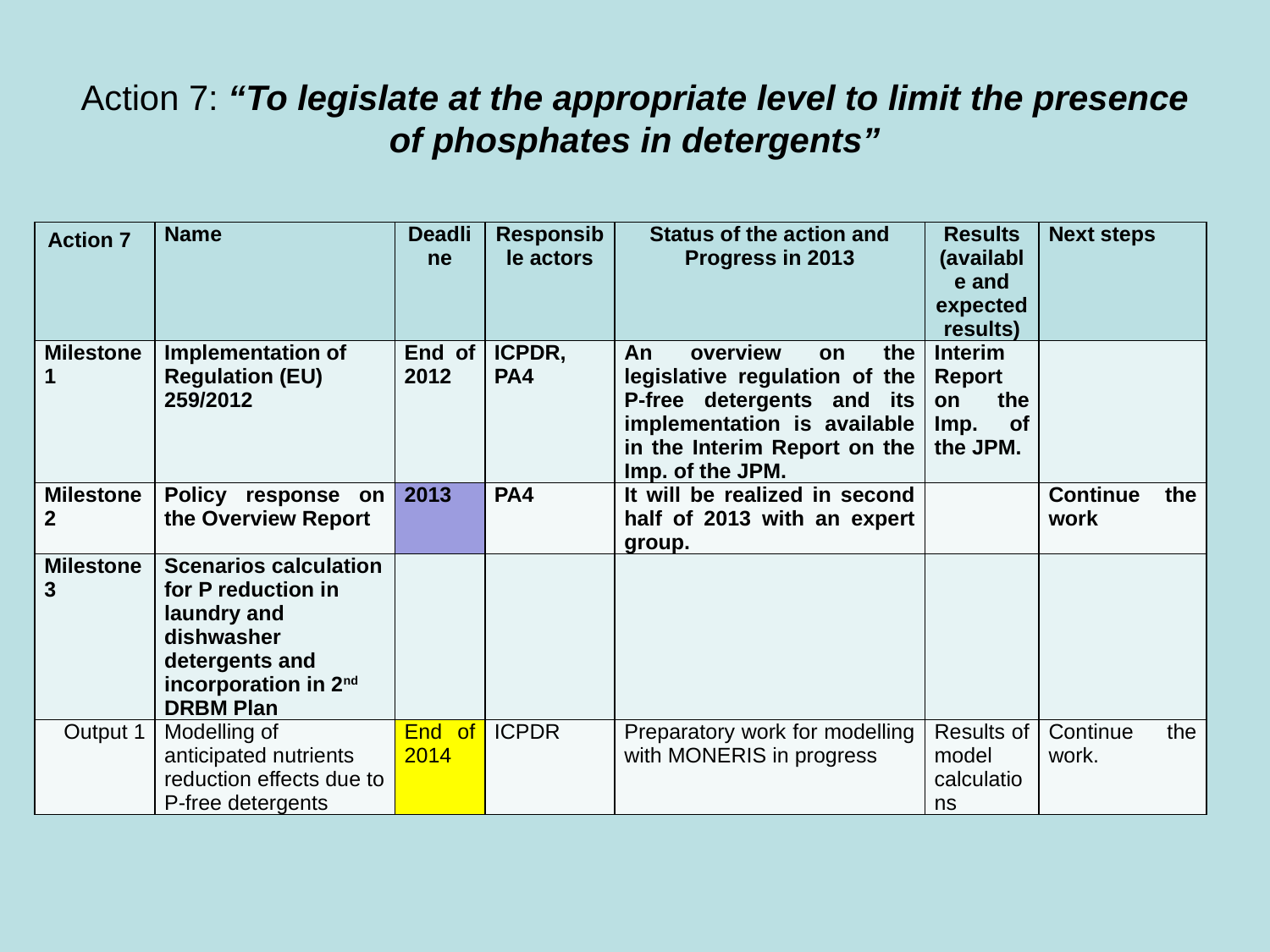

# Action 7: “To legislate at the appropriate level to limit the presence of phosphates in detergents”
| Action 7 | Name | Deadline | Responsible actors | Status of the action and Progress in 2013 | Results (available and expected results) | Next steps |
| --- | --- | --- | --- | --- | --- | --- |
| Milestone 1 | Implementation of Regulation (EU) 259/2012 | End of 2012 | ICPDR, PA4 | An overview on the legislative regulation of the P-free detergents and its implementation is available in the Interim Report on the Imp. of the JPM. | Interim Report on the Imp. of the JPM. |  |
| Milestone 2 | Policy response on the Overview Report | 2013 | PA4 | It will be realized in second half of 2013 with an expert group. |  | Continue the work |
| Milestone 3 | Scenarios calculation for P reduction in laundry and dishwasher detergents and incorporation in 2nd DRBM Plan |  |  |  |  |  |
| Output 1 | Modelling of anticipated nutrients reduction effects due to P-free detergents | End of 2014 | ICPDR | Preparatory work for modelling with MONERIS in progress | Results of model calculations | Continue the work. |